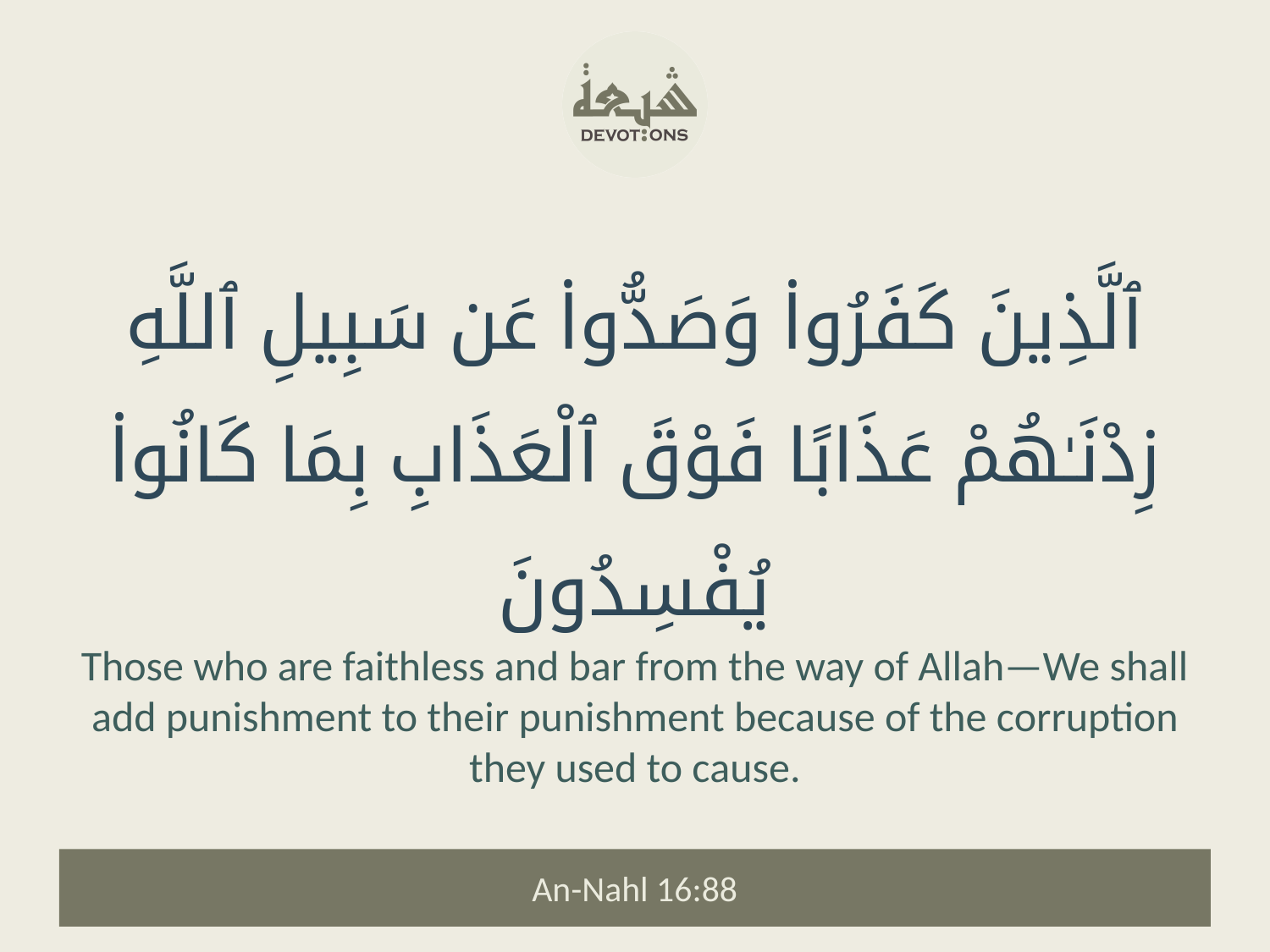

ٱلَّذِينَ كَفَرُوا۟ وَصَدُّوا۟ عَن سَبِيلِ ٱللَّهِ زِدْنَـٰهُمْ عَذَابًا فَوْقَ ٱلْعَذَابِ بِمَا كَانُوا۟ يُفْسِدُونَ
Those who are faithless and bar from the way of Allah—We shall add punishment to their punishment because of the corruption they used to cause.
An-Nahl 16:88